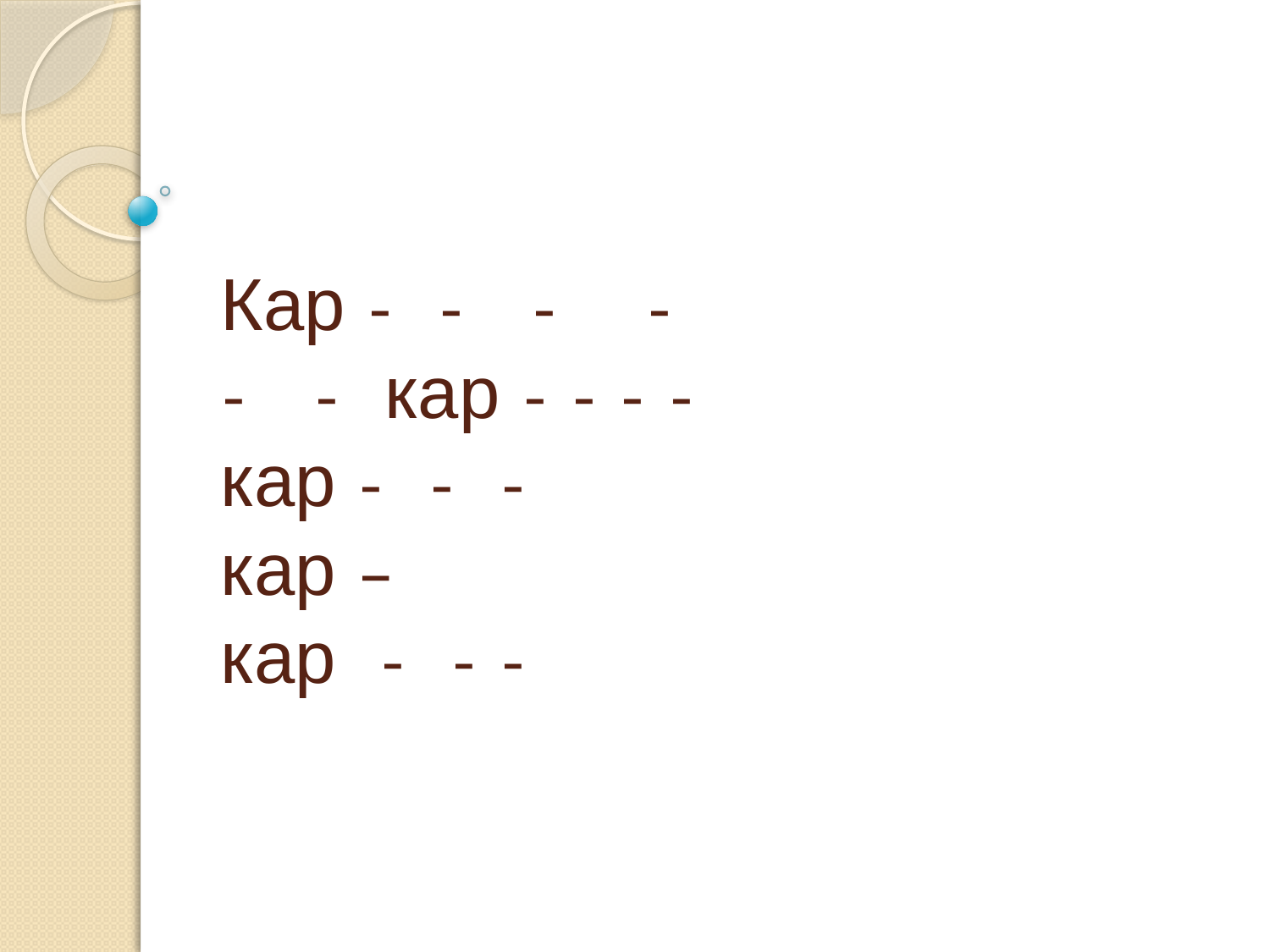

# Кар -  -   -    - -   -  кар - - - - кар -  -  - кар – кар  -  - -